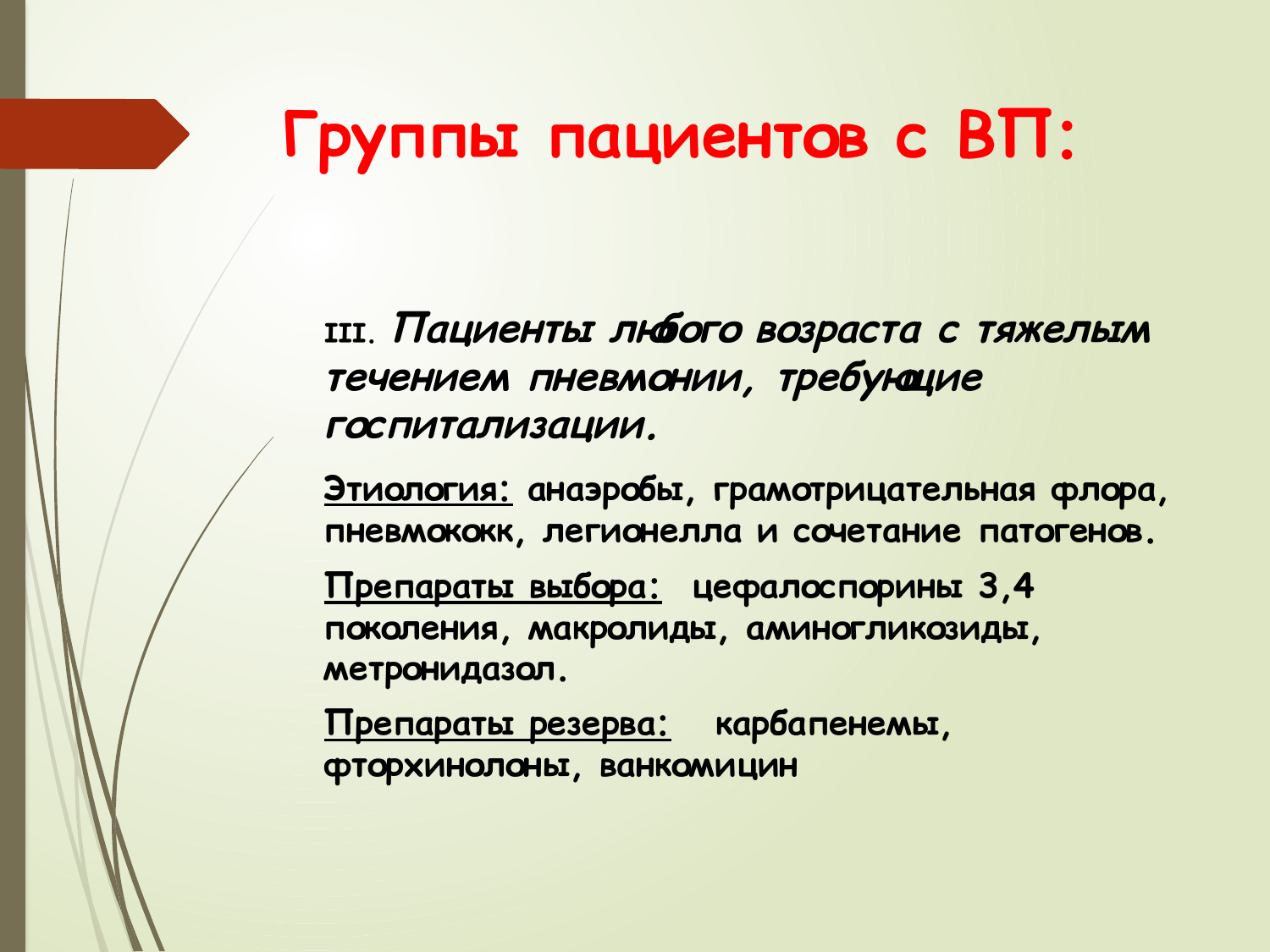

# Группы пациентов с ВП:
	III. Пациенты любого возраста с тяжелым течением пневмонии, требующие госпитализации.
	Этиология: анаэробы, грамотрицательная флора, пневмококк, легионелла и сочетание патогенов.
	Препараты выбора:  цефалоспорины 3,4 поколения, макролиды, аминогликозиды, метронидазол.
	Препараты резерва:   карбапенемы, фторхинолоны, ванкомицин